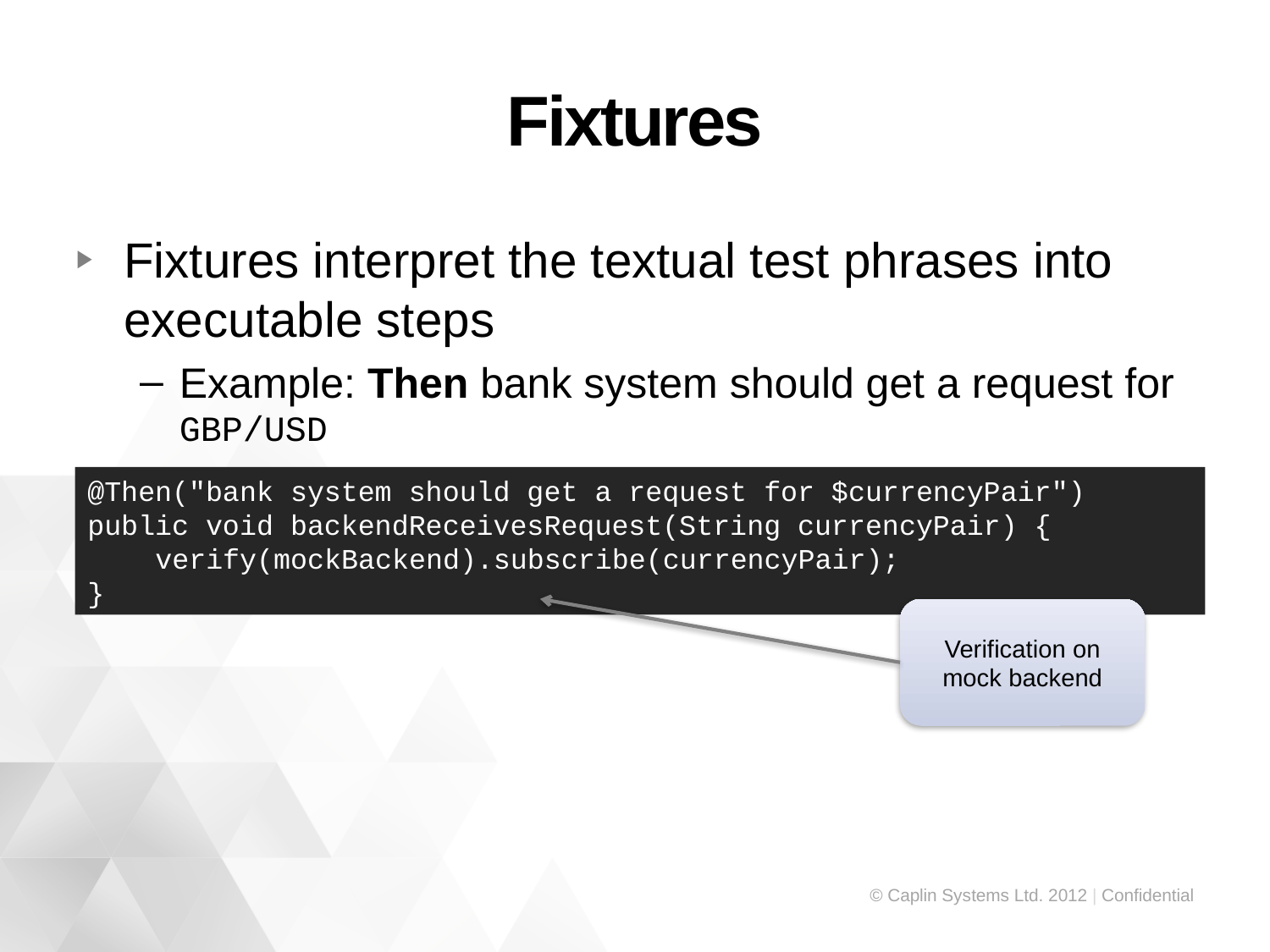

# Fixtures
Fixtures interpret the textual test phrases into executable steps
Example: Then bank system should get a request for GBP/USD

@Then("bank system should get a request for $currencyPair")
public void backendReceivesRequest(String currencyPair) {
    verify(mockBackend).subscribe(currencyPair);
}
Verification on mock backend